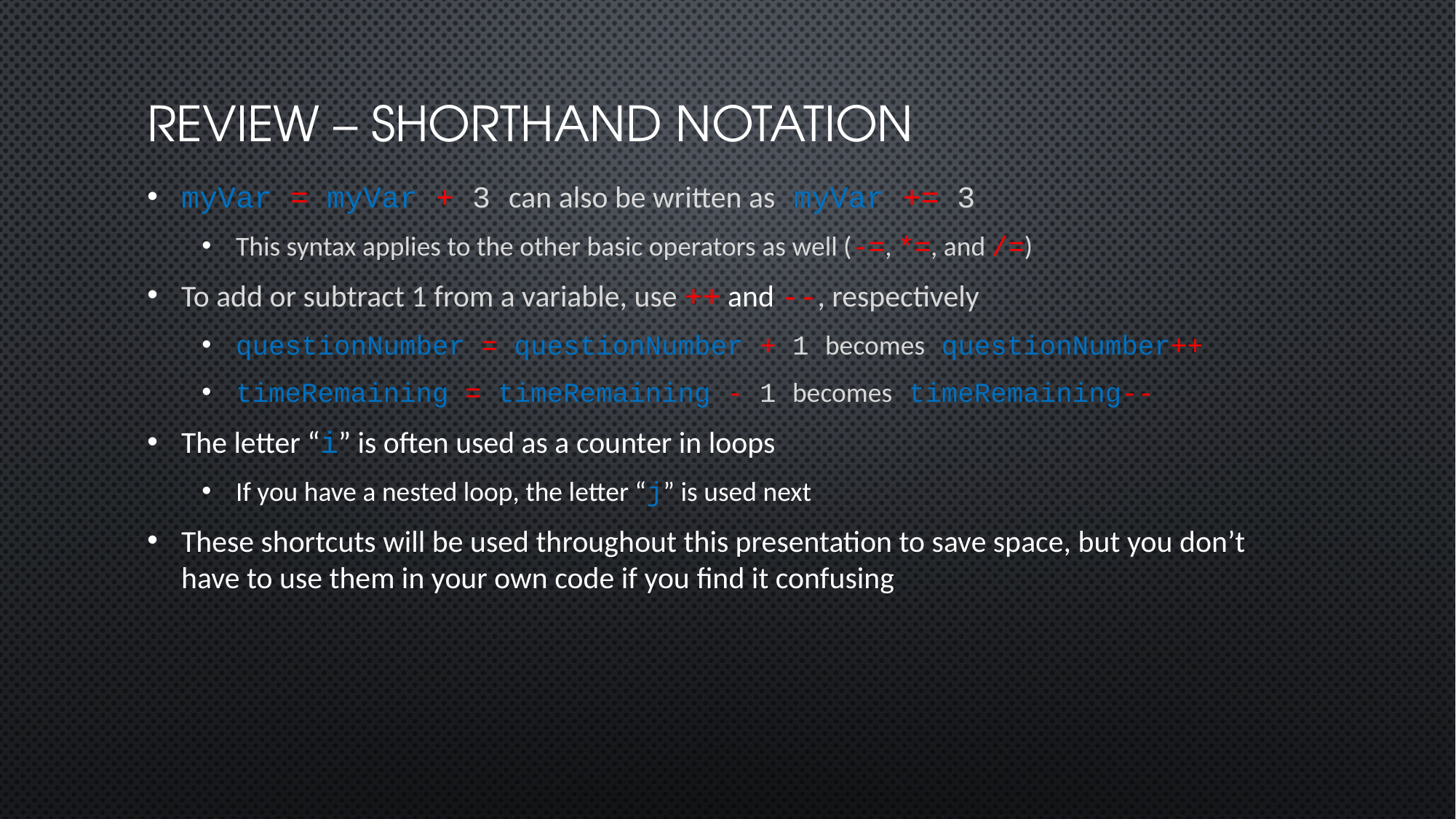

# Review – Shorthand Notation
myVar = myVar + 3 can also be written as myVar += 3
This syntax applies to the other basic operators as well (-=, *=, and /=)
To add or subtract 1 from a variable, use ++ and --, respectively
questionNumber = questionNumber + 1 becomes questionNumber++
timeRemaining = timeRemaining - 1 becomes timeRemaining--
The letter “i” is often used as a counter in loops
If you have a nested loop, the letter “j” is used next
These shortcuts will be used throughout this presentation to save space, but you don’t have to use them in your own code if you find it confusing